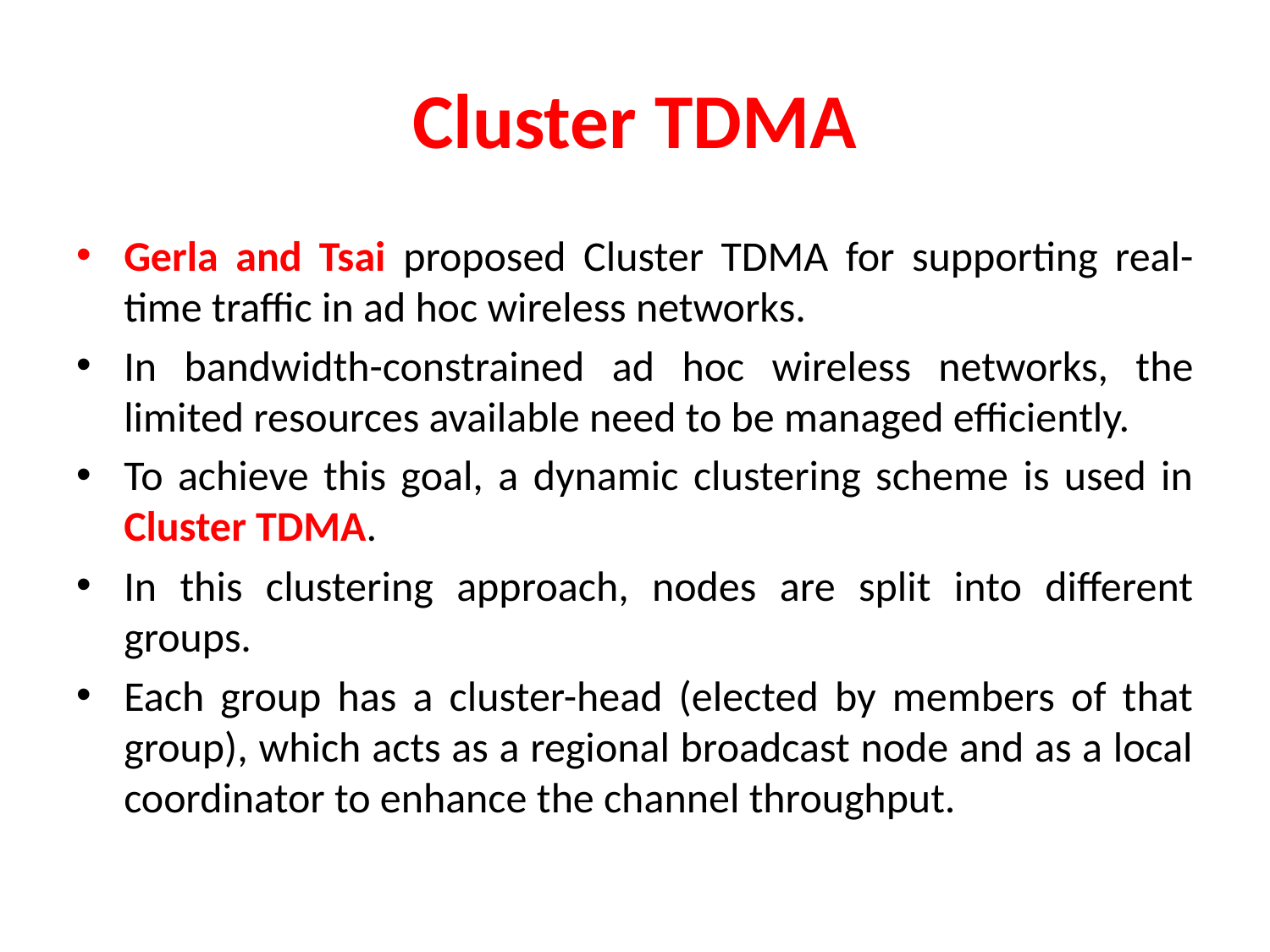

# Cluster TDMA
Gerla and Tsai proposed Cluster TDMA for supporting real-time traffic in ad hoc wireless networks.
In bandwidth-constrained ad hoc wireless networks, the limited resources available need to be managed efficiently.
To achieve this goal, a dynamic clustering scheme is used in Cluster TDMA.
In this clustering approach, nodes are split into different groups.
Each group has a cluster-head (elected by members of that group), which acts as a regional broadcast node and as a local coordinator to enhance the channel throughput.